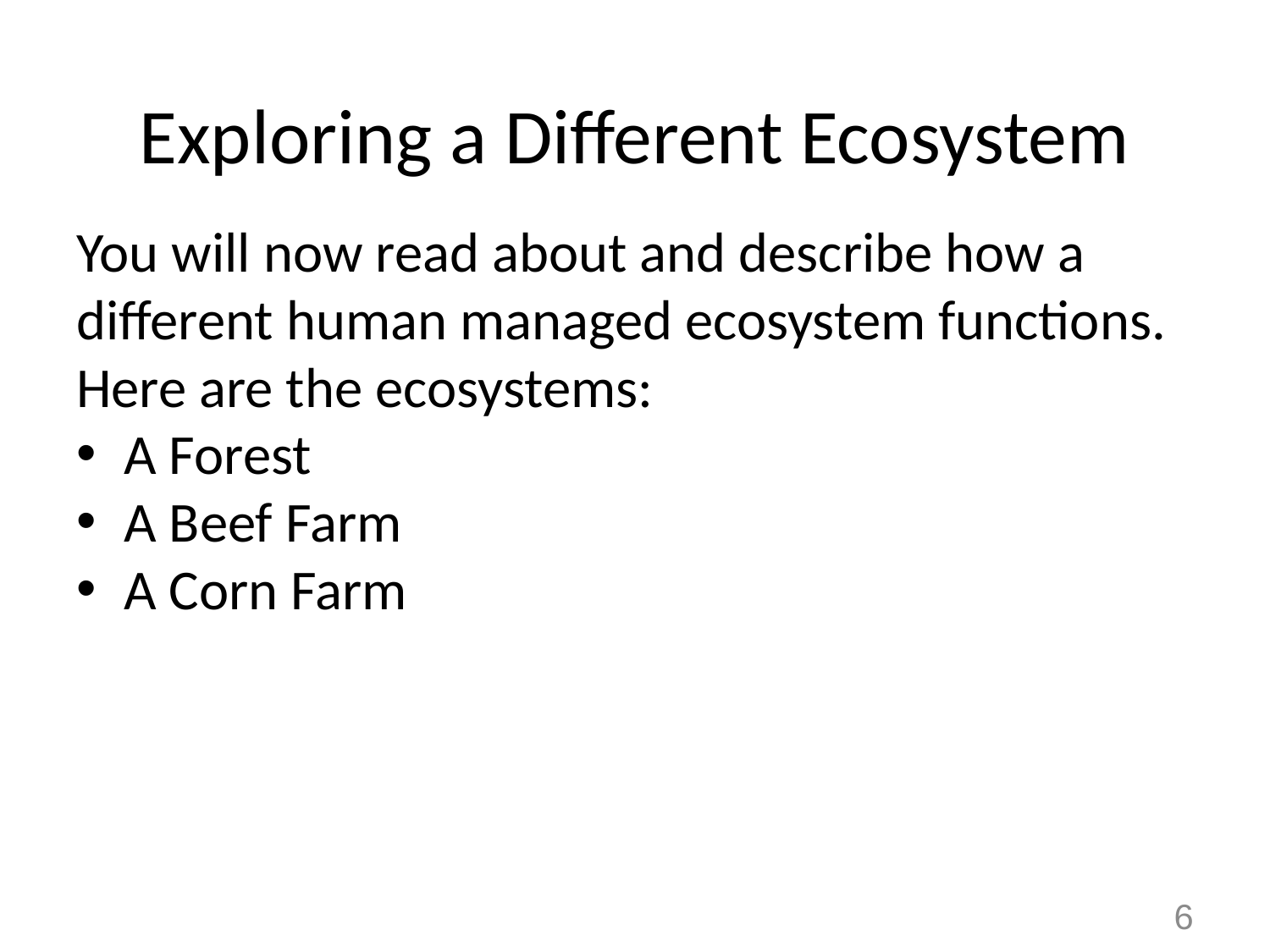

# Exploring a Different Ecosystem
You will now read about and describe how a different human managed ecosystem functions.
Here are the ecosystems:
A Forest
A Beef Farm
A Corn Farm
6